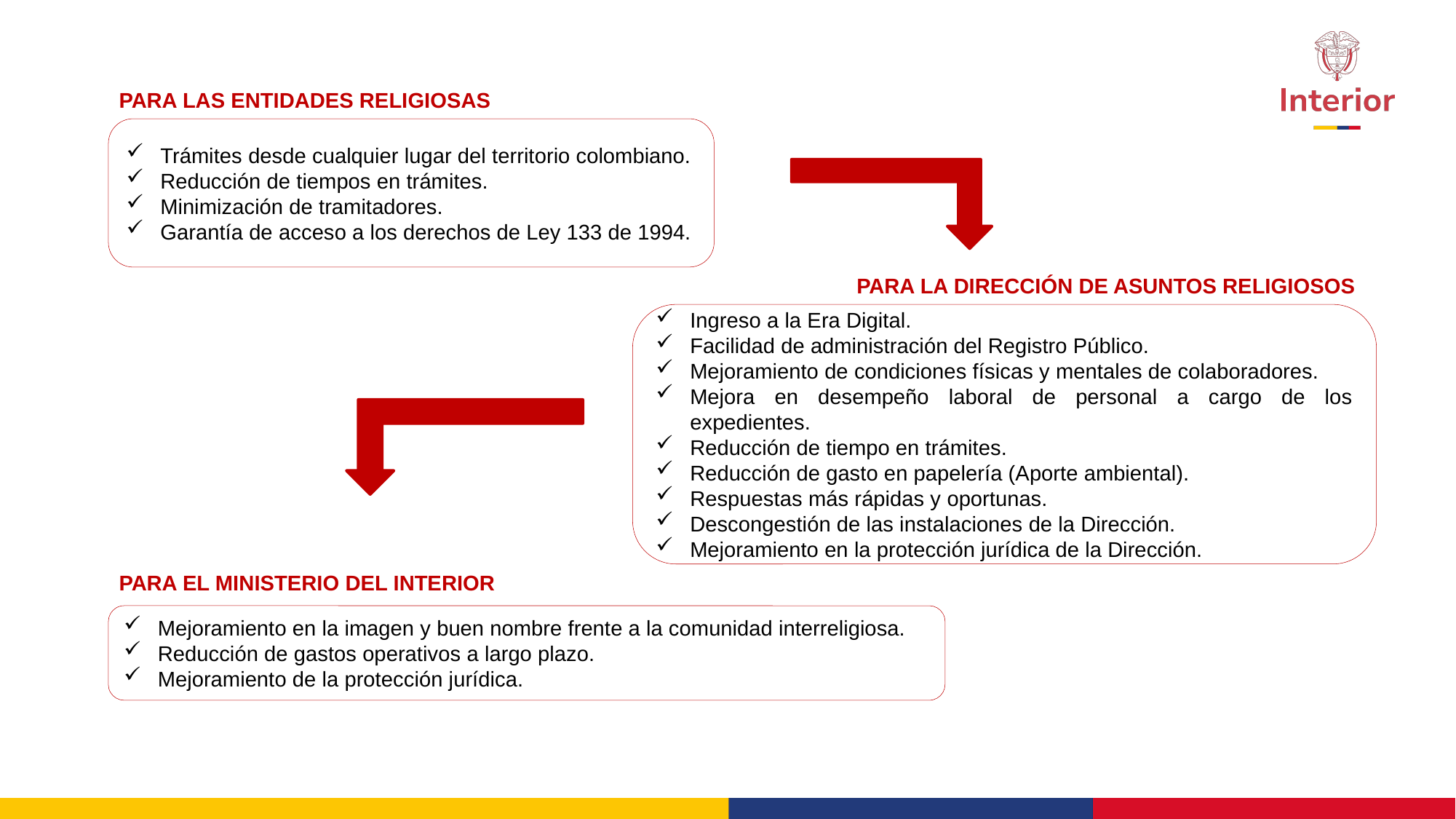

PARA LAS ENTIDADES RELIGIOSAS

Trámites desde cualquier lugar del territorio colombiano.
Reducción de tiempos en trámites.
Minimización de tramitadores.
Garantía de acceso a los derechos de Ley 133 de 1994.
PARA LA DIRECCIÓN DE ASUNTOS RELIGIOSOS

Ingreso a la Era Digital.
Facilidad de administración del Registro Público.
Mejoramiento de condiciones físicas y mentales de colaboradores.
Mejora en desempeño laboral de personal a cargo de los expedientes.
Reducción de tiempo en trámites.
Reducción de gasto en papelería (Aporte ambiental).
Respuestas más rápidas y oportunas.
Descongestión de las instalaciones de la Dirección.
Mejoramiento en la protección jurídica de la Dirección.

PARA EL MINISTERIO DEL INTERIOR

Mejoramiento en la imagen y buen nombre frente a la comunidad interreligiosa.
Reducción de gastos operativos a largo plazo.
Mejoramiento de la protección jurídica.